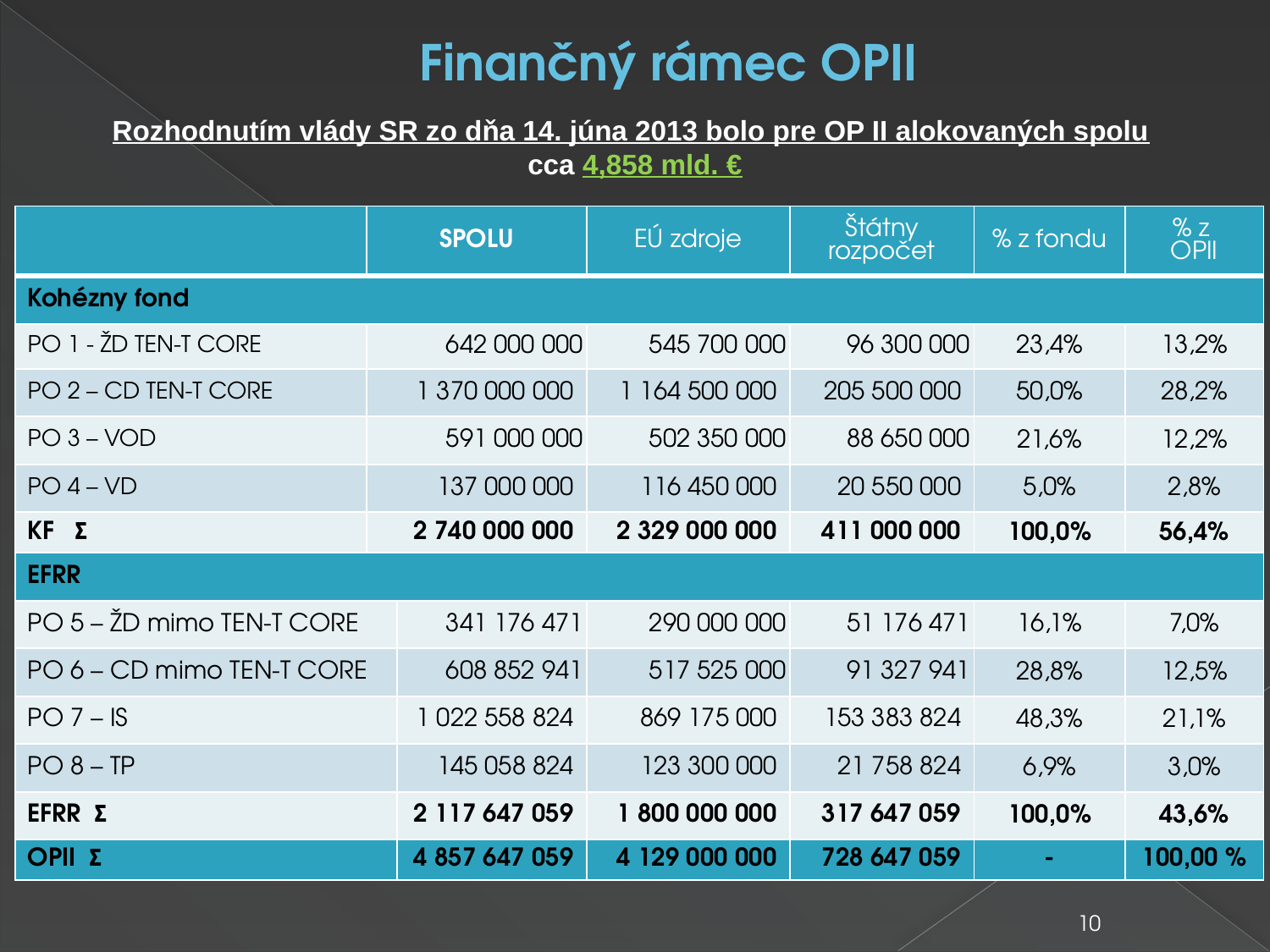

# Finančný rámec OPII
Rozhodnutím vlády SR zo dňa 14. júna 2013 bolo pre OP II alokovaných spolu  cca 4,858 mld. €
|  | SPOLU |  | EÚ zdroje | Štátny rozpočet | % z fondu | % z OPII |
| --- | --- | --- | --- | --- | --- | --- |
| Kohézny fond |  |  |  |  |  |  |
| PO 1 - ŽD TEN-T CORE | 642 000 000 |  | 545 700 000 | 96 300 000 | 23,4% | 13,2% |
| PO 2 – CD TEN-T CORE | 1 370 000 000 |  | 1 164 500 000 | 205 500 000 | 50,0% | 28,2% |
| PO 3 – VOD | 591 000 000 |  | 502 350 000 | 88 650 000 | 21,6% | 12,2% |
| PO 4 – VD | 137 000 000 |  | 116 450 000 | 20 550 000 | 5,0% | 2,8% |
| KF Σ | 2 740 000 000 |  | 2 329 000 000 | 411 000 000 | 100,0% | 56,4% |
| EFRR |  |  |  |  |  |  |
| PO 5 – ŽD mimo TEN-T CORE |  | 341 176 471 | 290 000 000 | 51 176 471 | 16,1% | 7,0% |
| PO 6 – CD mimo TEN-T CORE |  | 608 852 941 | 517 525 000 | 91 327 941 | 28,8% | 12,5% |
| PO 7 – IS |  | 1 022 558 824 | 869 175 000 | 153 383 824 | 48,3% | 21,1% |
| PO 8 – TP |  | 145 058 824 | 123 300 000 | 21 758 824 | 6,9% | 3,0% |
| EFRR Σ |  | 2 117 647 059 | 1 800 000 000 | 317 647 059 | 100,0% | 43,6% |
| OPII Σ |  | 4 857 647 059 | 4 129 000 000 | 728 647 059 | - | 100,00 % |
10